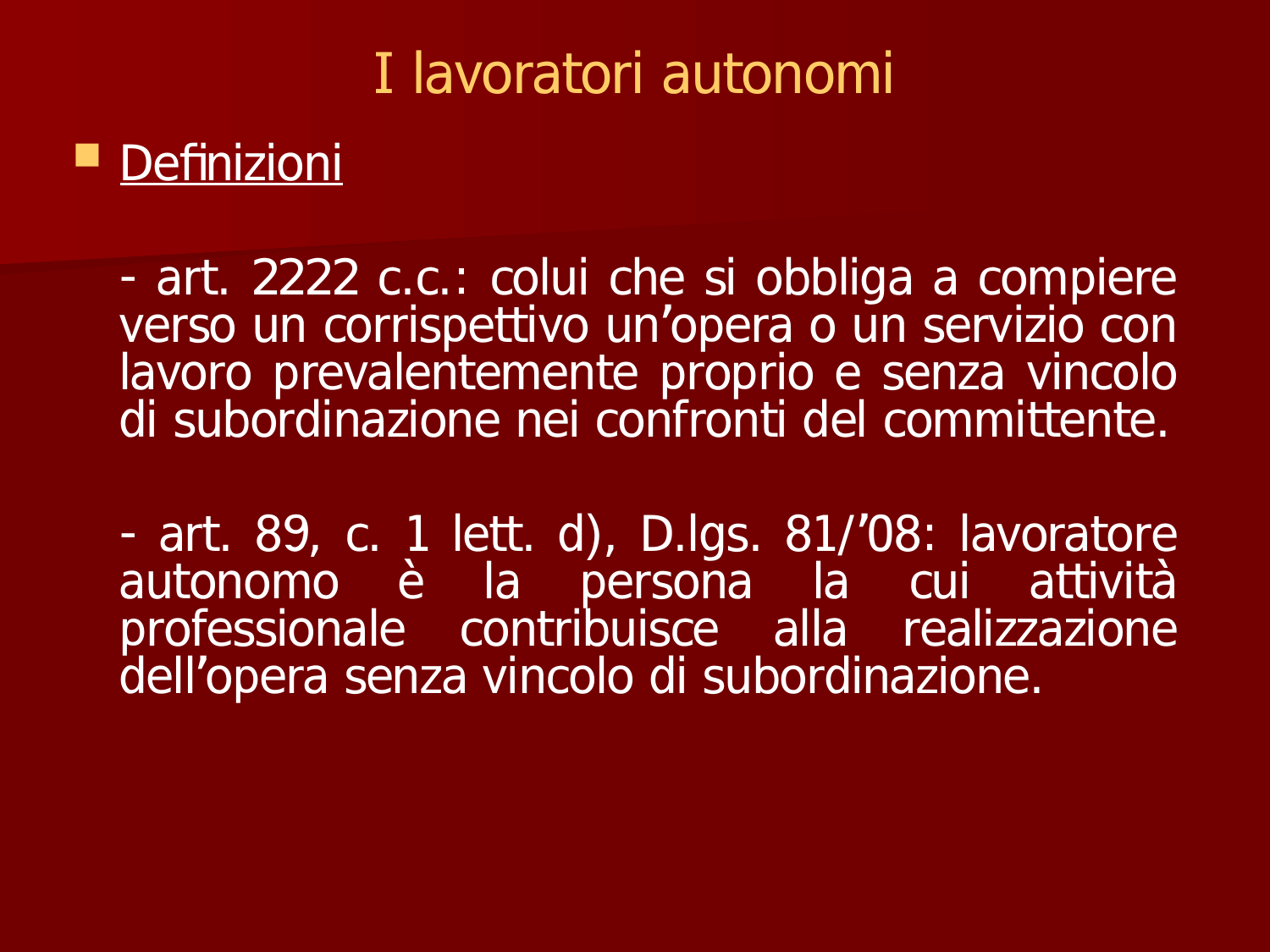

# I lavoratori autonomi
Definizioni

	- art. 2222 c.c.: colui che si obbliga a compiere verso un corrispettivo un’opera o un servizio con lavoro prevalentemente proprio e senza vincolo di subordinazione nei confronti del committente.

	- art. 89, c. 1 lett. d), D.lgs. 81/’08: lavoratore autonomo è la persona la cui attività professionale contribuisce alla realizzazione dell’opera senza vincolo di subordinazione.